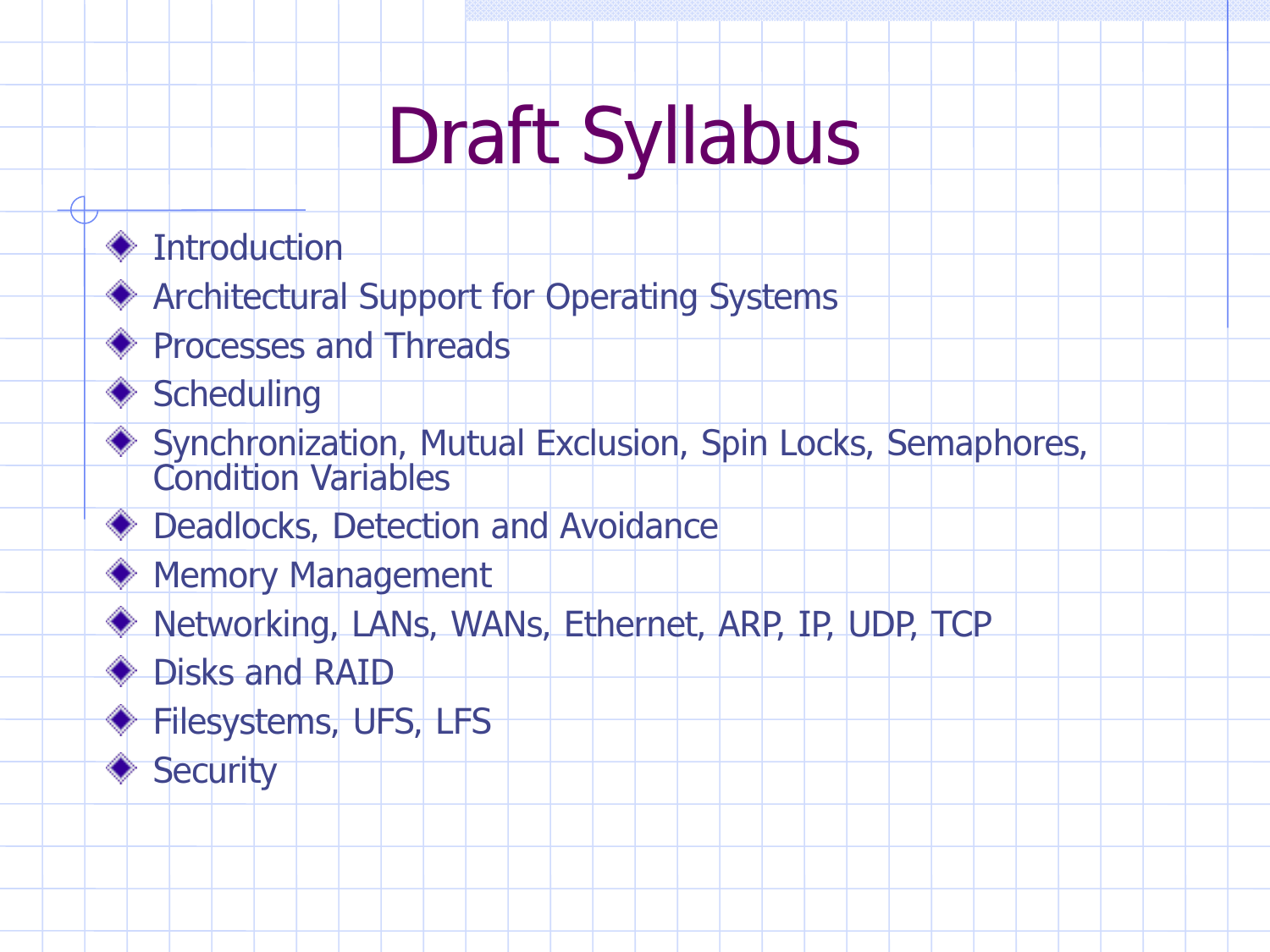

# Draft Syllabus
Introduction
Architectural Support for Operating Systems
Processes and Threads
Scheduling
Synchronization, Mutual Exclusion, Spin Locks, Semaphores, Condition Variables
Deadlocks, Detection and Avoidance
Memory Management
Networking, LANs, WANs, Ethernet, ARP, IP, UDP, TCP
Disks and RAID
Filesystems, UFS, LFS
Security